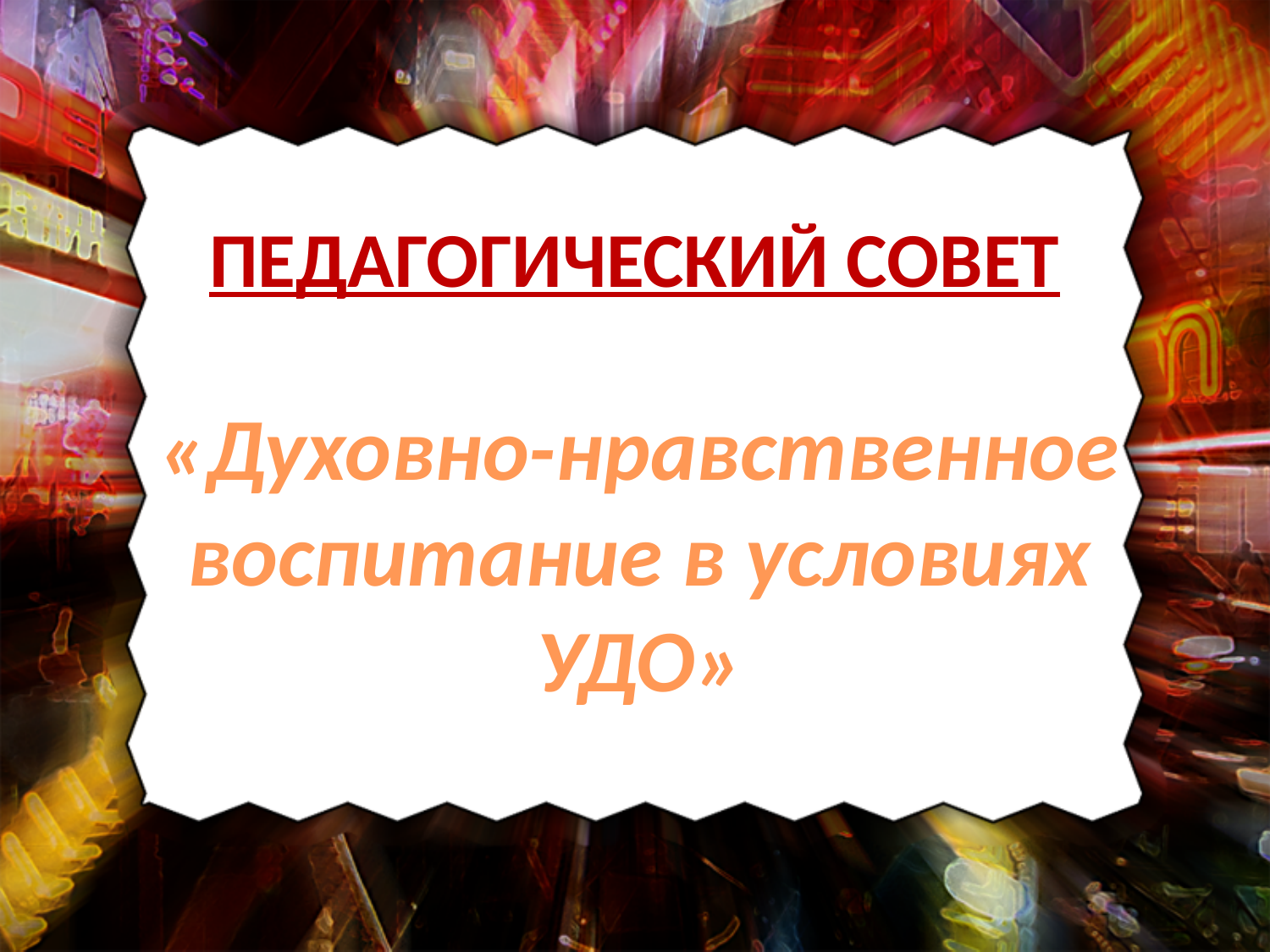

# ПЕДАГОГИЧЕСКИЙ СОВЕТ
«Духовно-нравственное
воспитание в условиях УДО»